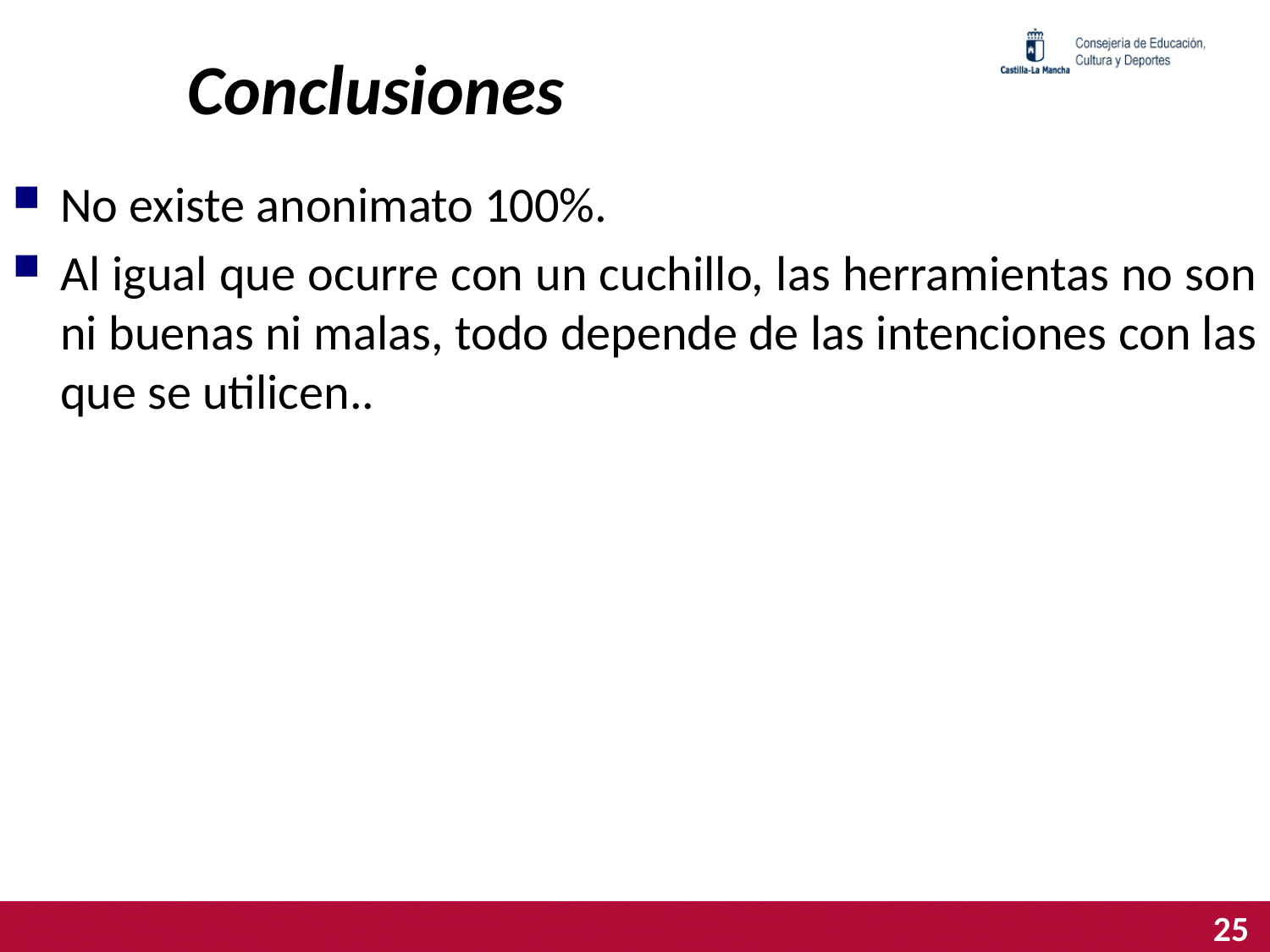

# Conclusiones
No existe anonimato 100%.
Al igual que ocurre con un cuchillo, las herramientas no son ni buenas ni malas, todo depende de las intenciones con las que se utilicen..